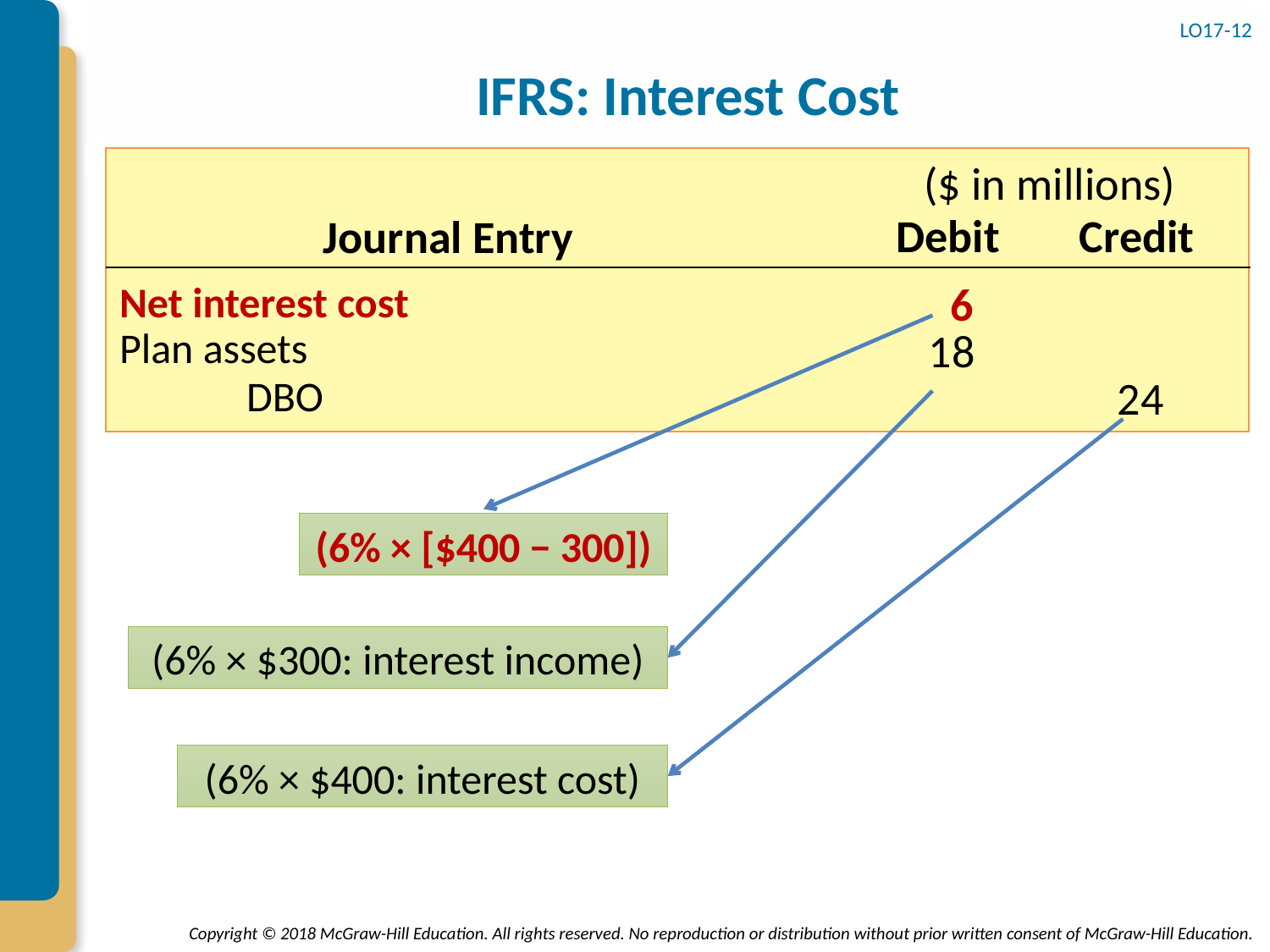

# IFRS: Interest Cost
LO17-12

($ in millions)
Debit
Credit
Journal Entry
Net interest cost
6
Plan assets
18
	DBO
24
(6% × [$400 − 300])
(6% × $300: interest income)
(6% × $400: interest cost)